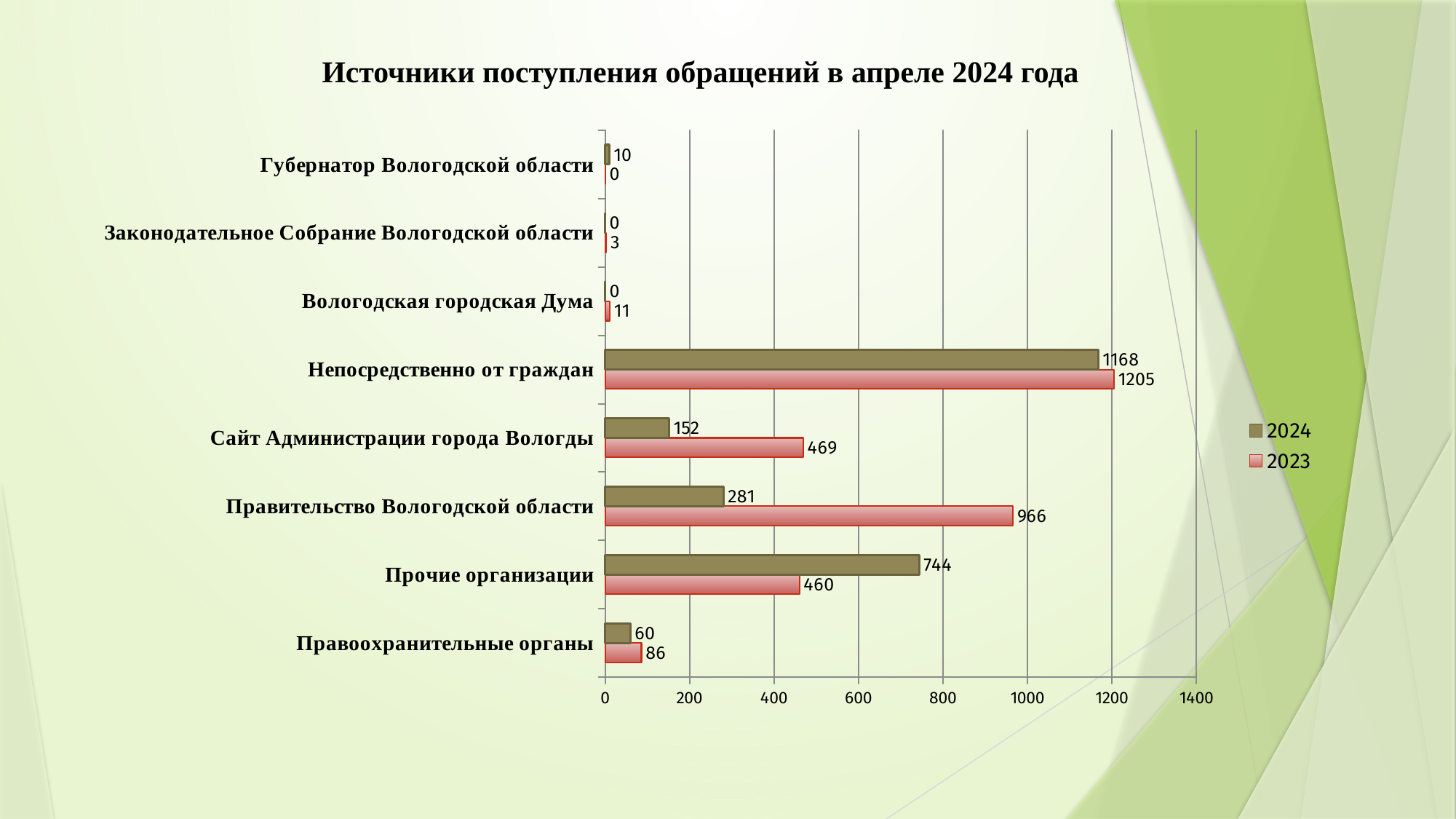

# Источники поступления обращений в апреле 2024 года

### Chart

| Category | 2023 | 2024 |
|---|---|---|
| Правоохранительные органы | 86.0 | 60.0 |
| Прочие организации | 460.0 | 744.0 |
| Правительство Вологодской области | 966.0 | 281.0 |
| Сайт Администрации города Вологды | 469.0 | 152.0 |
| Непосредственно от граждан | 1205.0 | 1168.0 |
| Вологодская городская Дума | 11.0 | 0.0 |
| Законодательное Собрание Вологодской области | 3.0 | 0.0 |
| Губернатор Вологодской области | 0.0 | 10.0 |